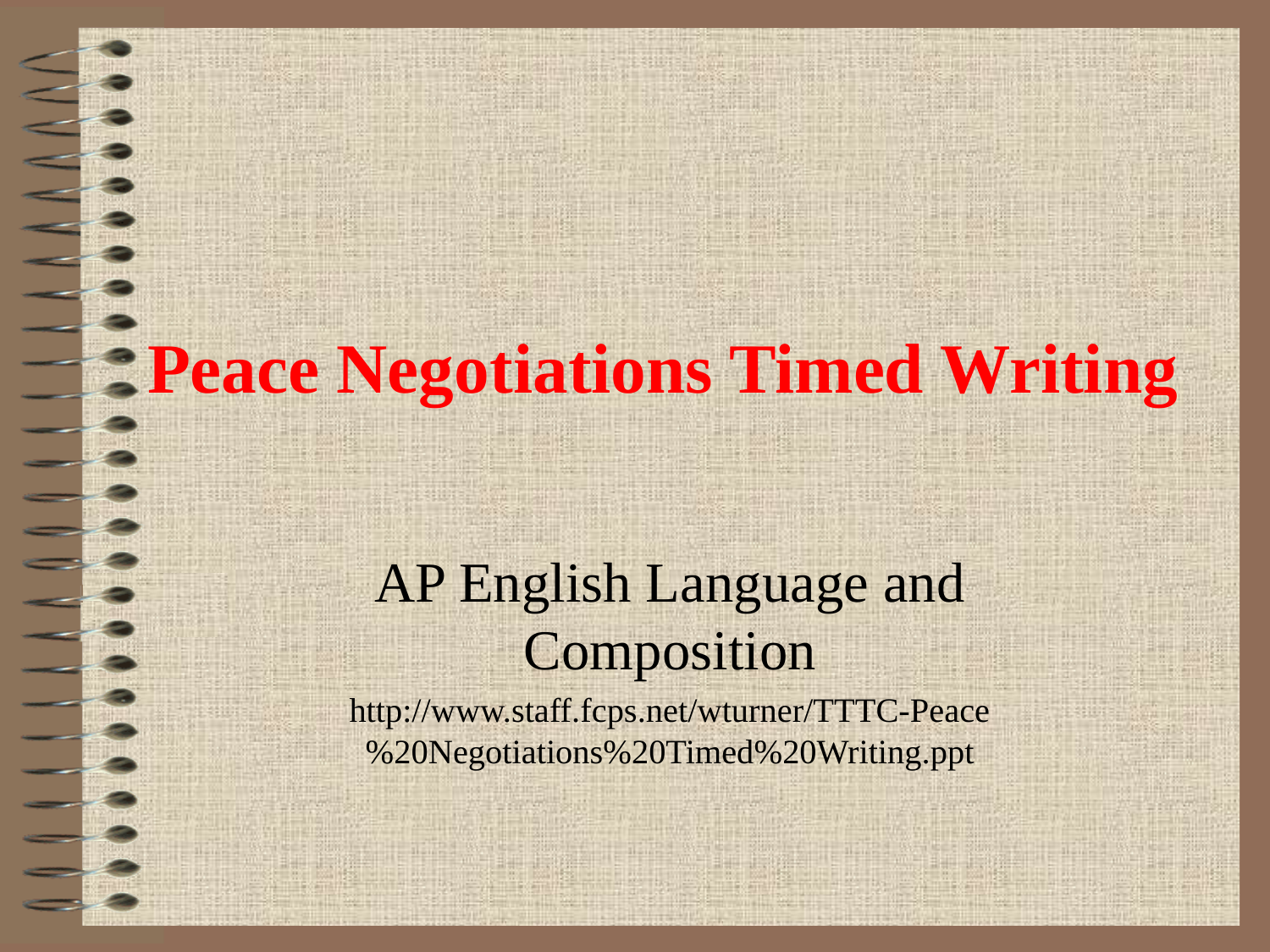

# Peace Negotiations Timed Writing
AP English Language and Composition
http://www.staff.fcps.net/wturner/TTTC-Peace%20Negotiations%20Timed%20Writing.ppt